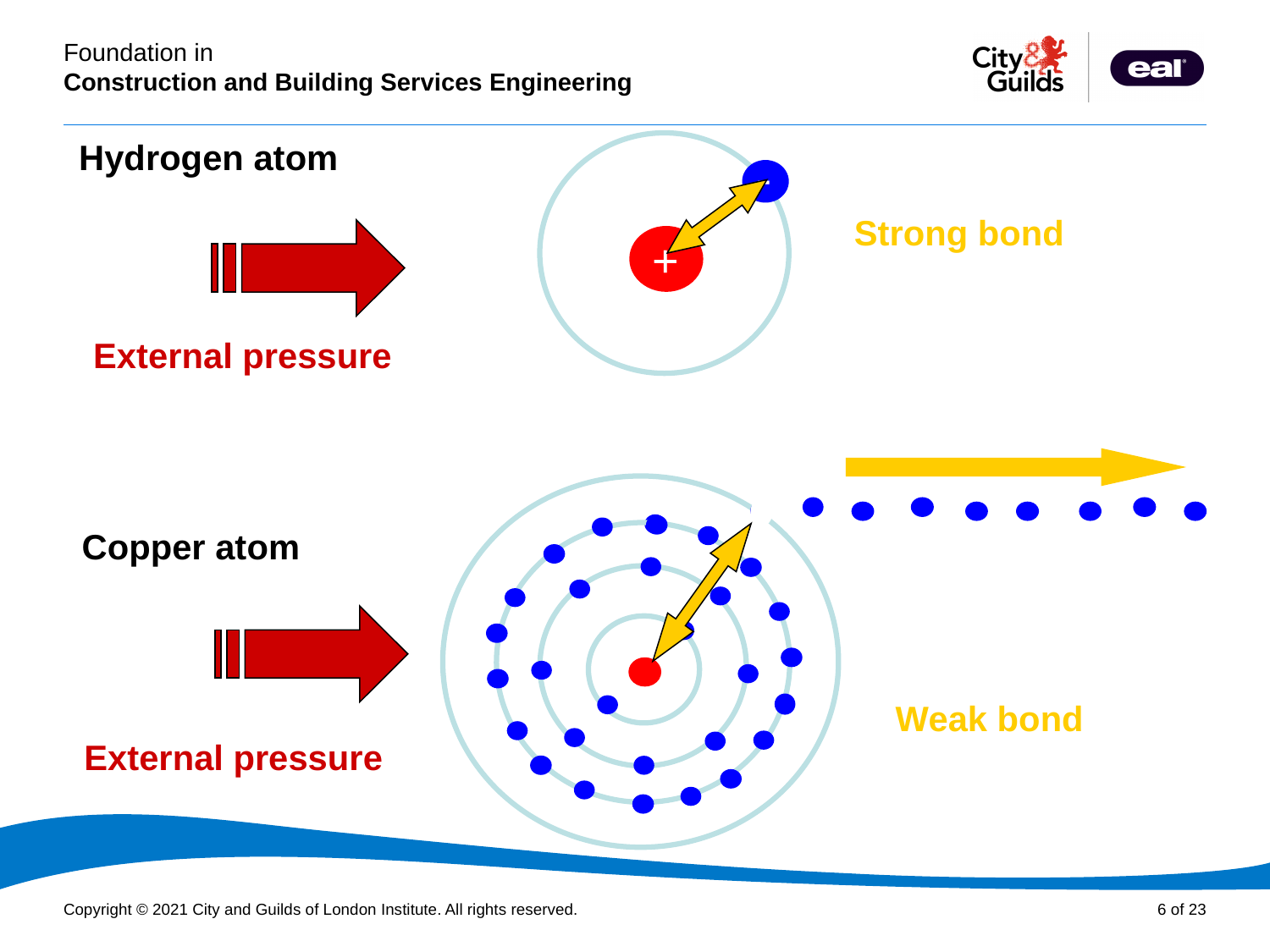

Hydrogen atom

-
+

Strong bond

External pressure

-

Copper atom
+

Weak bond

External pressure